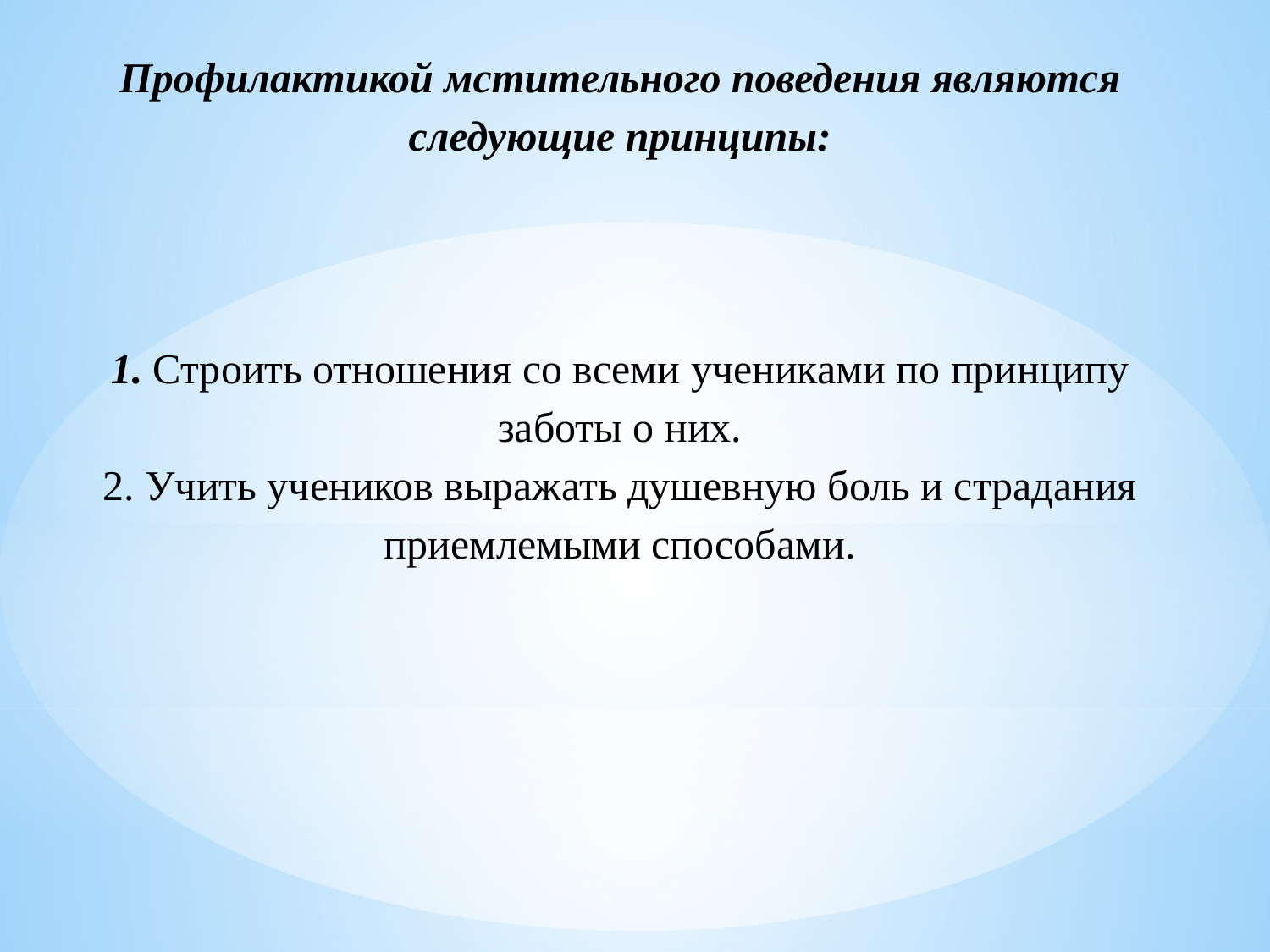

Профилактикой мстительного поведения являются следующие принципы:

1. Строить отношения со всеми учениками по принципу заботы о них.
2. Учить учеников выражать душевную боль и страдания приемлемыми способами.